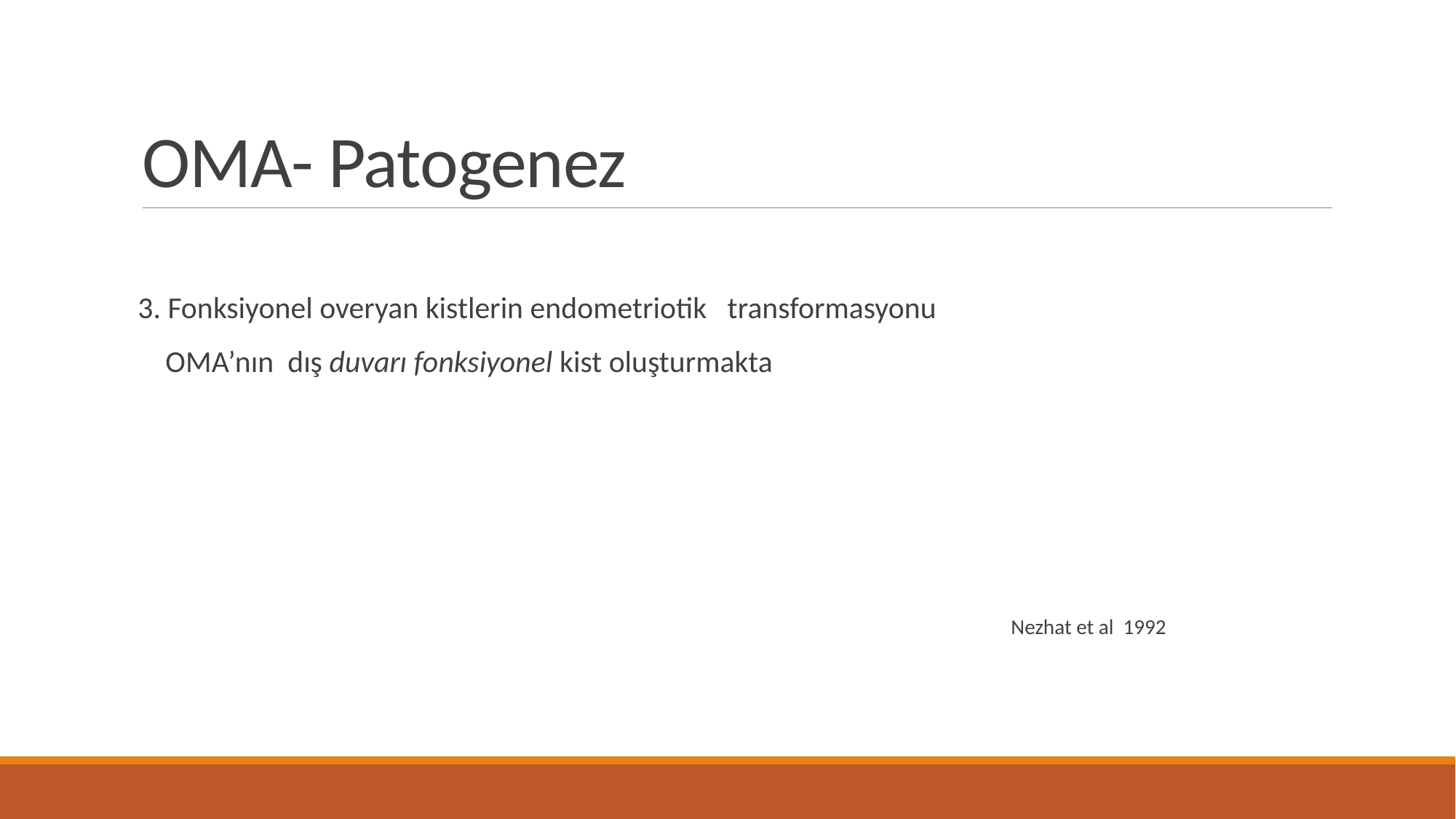

# OMA- Patogenez
3. Fonksiyonel overyan kistlerin endometriotik   transformasyonu
    OMA’nın  dış duvarı fonksiyonel kist oluşturmakta

								Nezhat et al  1992